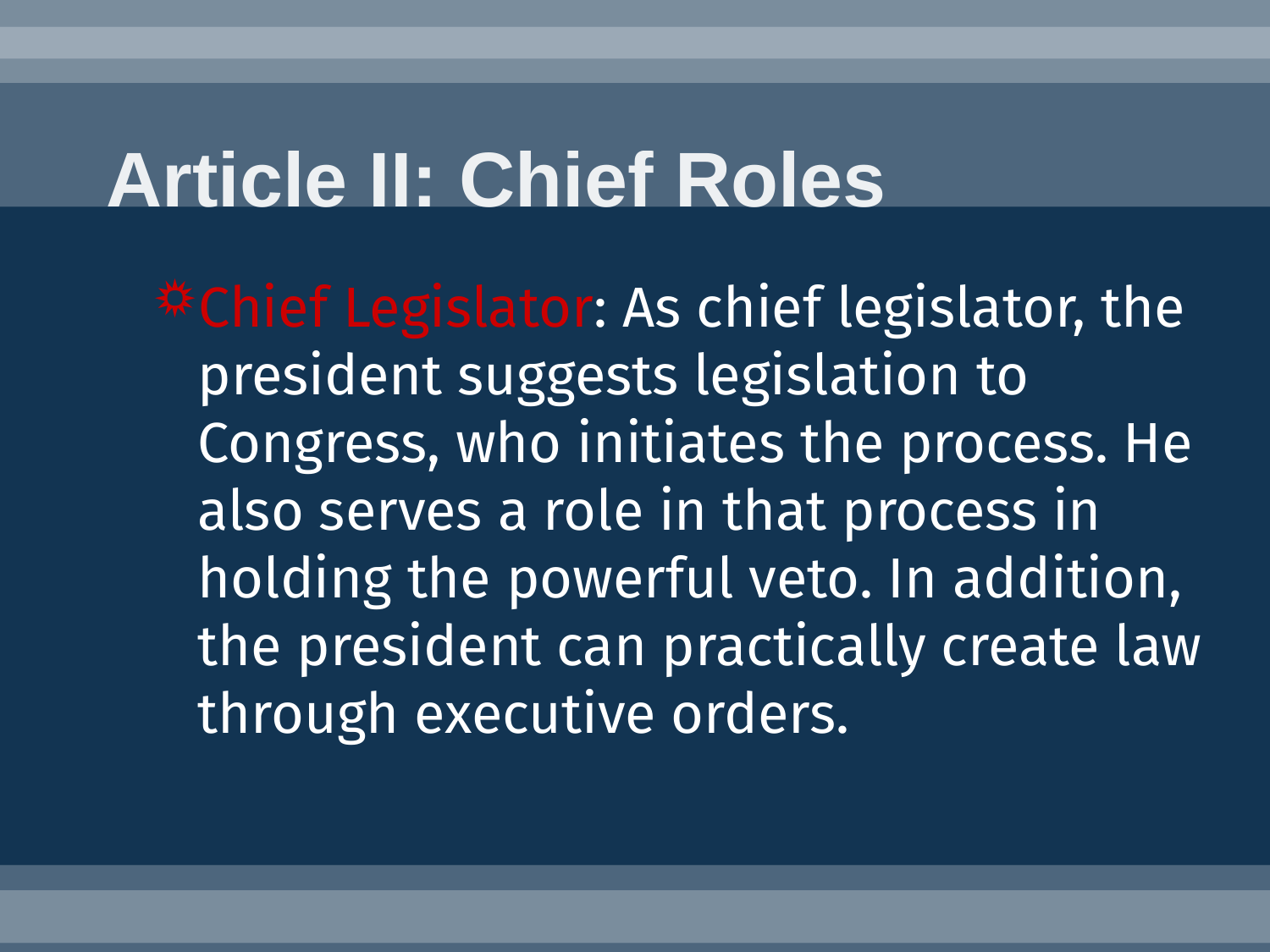

# Article II: Chief Roles
Chief Legislator: As chief legislator, the president suggests legislation to Congress, who initiates the process. He also serves a role in that process in holding the powerful veto. In addition, the president can practically create law through executive orders.